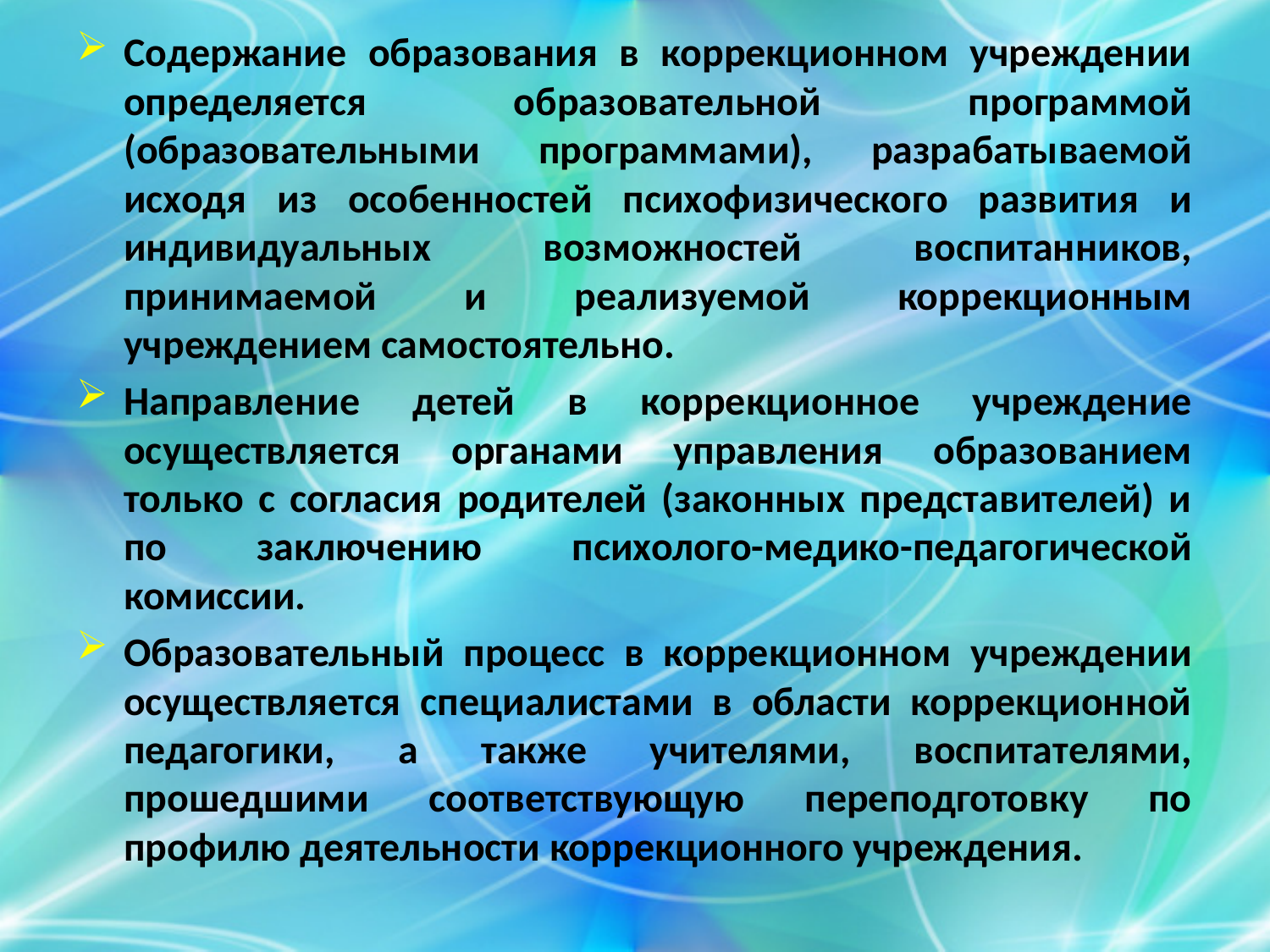

Содержание образования в коррекционном учреждении определяется образовательной программой (образовательными программами), разрабатываемой исходя из особенностей психофизического развития и индивидуальных возможностей воспитанников, принимаемой и реализуемой коррекционным учреждением самостоятельно.
Направление детей в коррекционное учреждение осуществляется органами управления образованием только с согласия родителей (законных представителей) и по заключению психолого-медико-педагогической комиссии.
Образовательный процесс в коррекционном учреждении осуществляется специалистами в области коррекционной педагогики, а также учителями, воспитателями, прошедшими соответствующую переподготовку по профилю деятельности коррекционного учреждения.